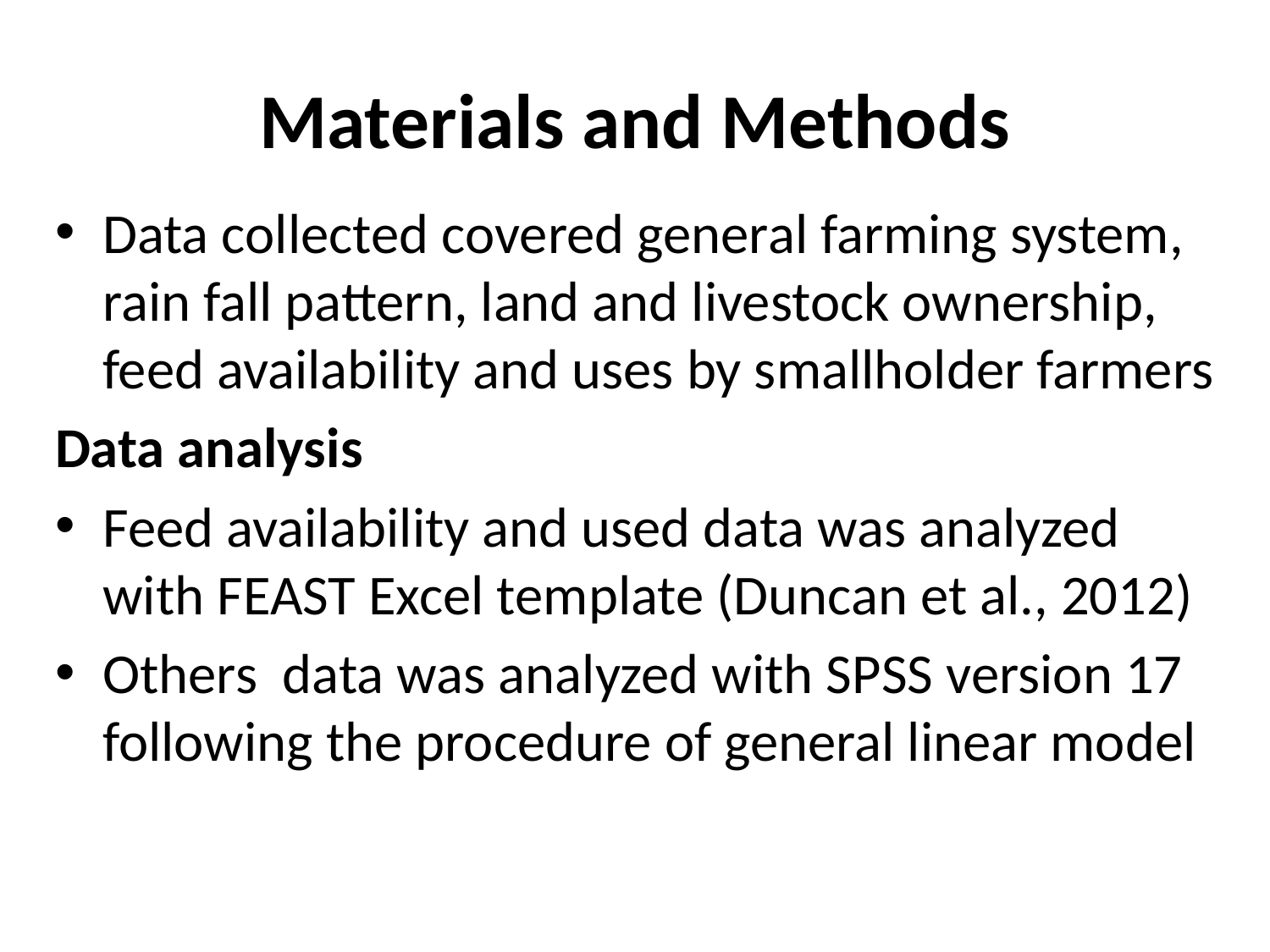

# Materials and Methods
Data collected covered general farming system, rain fall pattern, land and livestock ownership, feed availability and uses by smallholder farmers
Data analysis
Feed availability and used data was analyzed with FEAST Excel template (Duncan et al., 2012)
Others  data was analyzed with SPSS version 17 following the procedure of general linear model